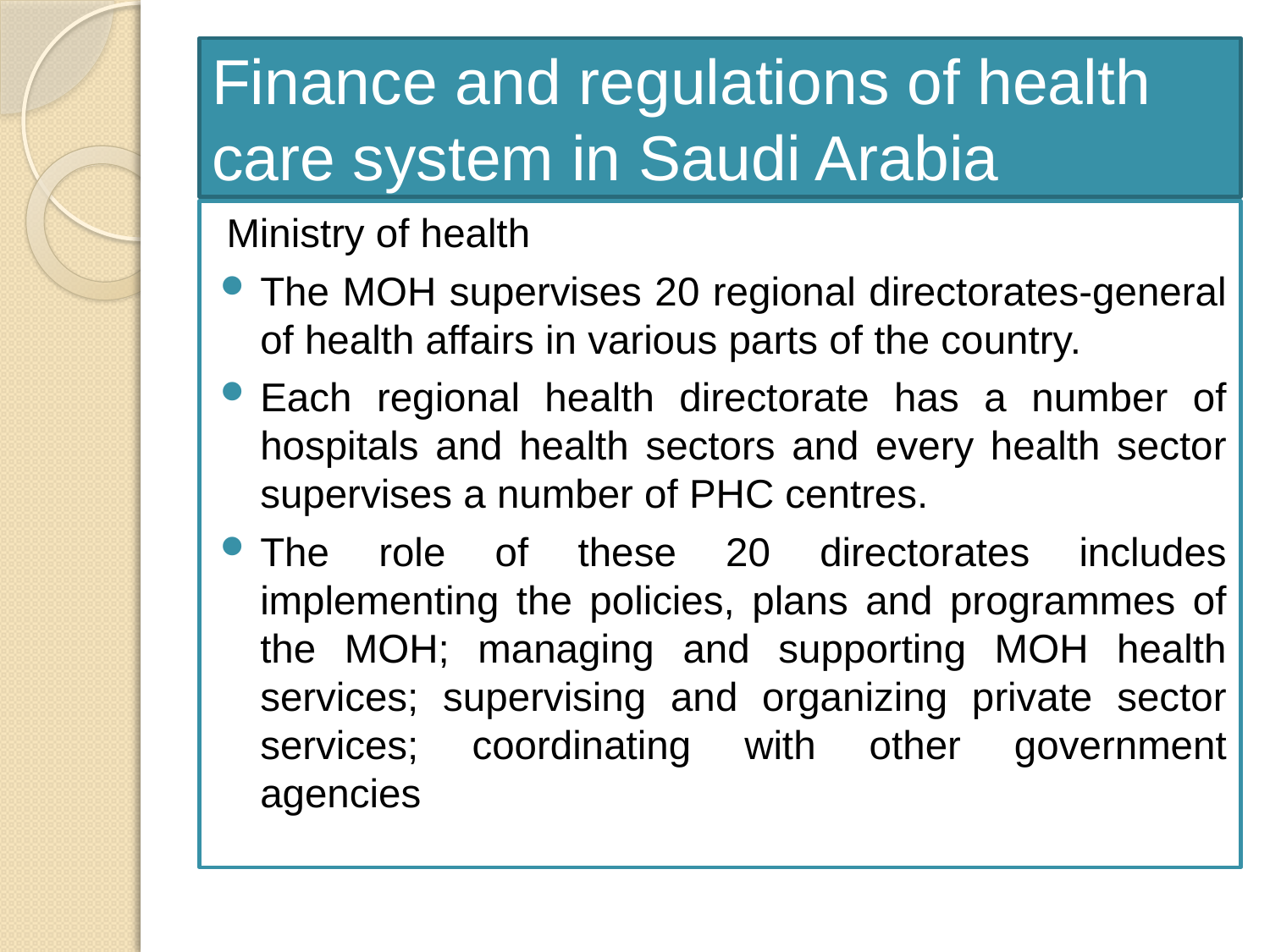

# Finance and regulations of health care system in Saudi Arabia
Ministry of health
The MOH supervises 20 regional directorates-general of health affairs in various parts of the country.
Each regional health directorate has a number of hospitals and health sectors and every health sector supervises a number of PHC centres.
The role of these 20 directorates includes implementing the policies, plans and programmes of the MOH; managing and supporting MOH health services; supervising and organizing private sector services; coordinating with other government agencies